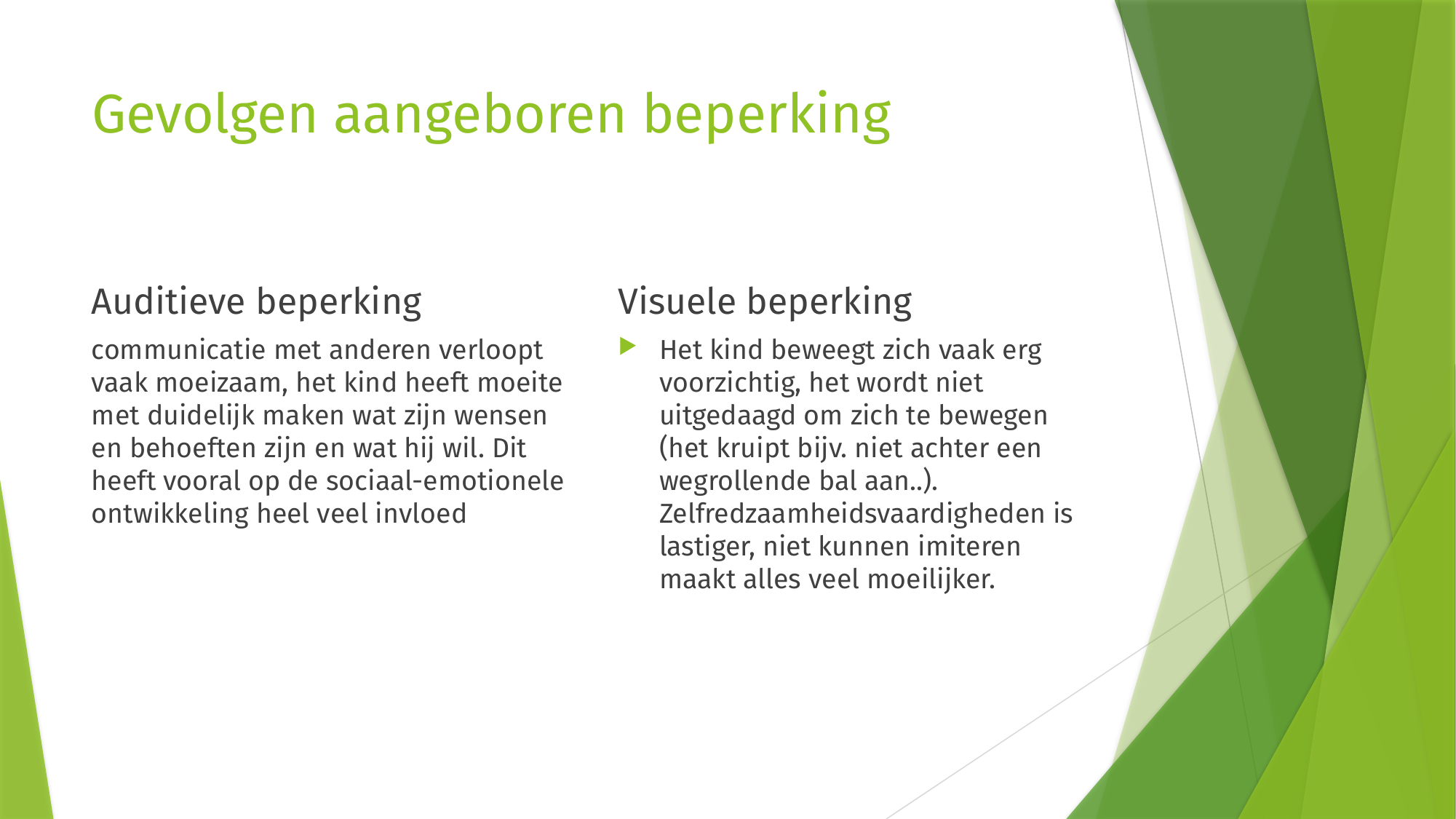

# Gevolgen aangeboren beperking
Auditieve beperking
Visuele beperking
communicatie met anderen verloopt vaak moeizaam, het kind heeft moeite met duidelijk maken wat zijn wensen en behoeften zijn en wat hij wil. Dit heeft vooral op de sociaal-emotionele ontwikkeling heel veel invloed

Het kind beweegt zich vaak erg voorzichtig, het wordt niet uitgedaagd om zich te bewegen (het kruipt bijv. niet achter een wegrollende bal aan..). Zelfredzaamheidsvaardigheden is lastiger, niet kunnen imiteren maakt alles veel moeilijker.